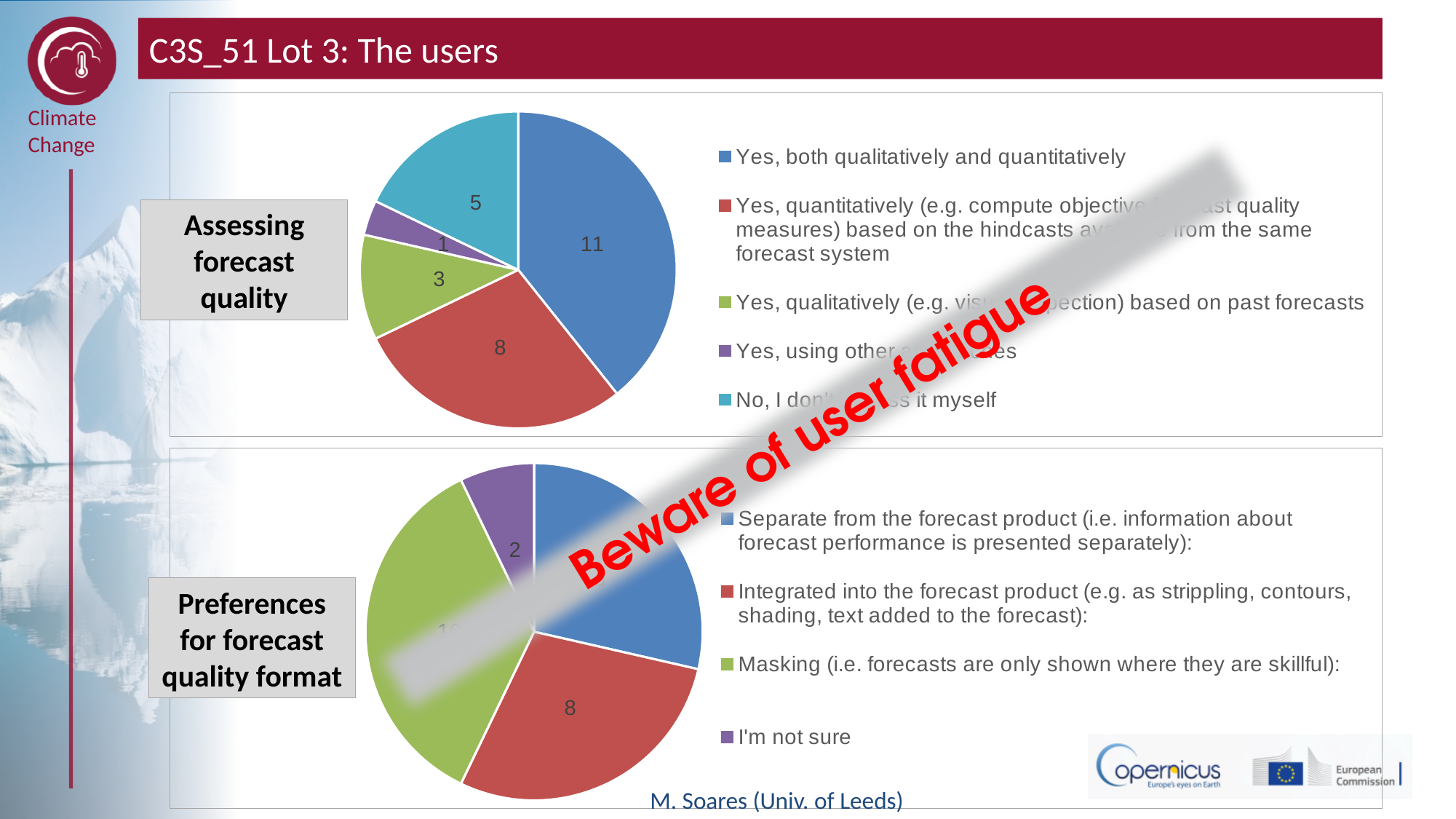

# C3S_51 Lot 3: The users

### Chart

| Category |  |
|---|---|
| Yes, both qualitatively and quantitatively | 11.0 |
| Yes, quantitatively (e.g. compute objective forecast quality measures) based on the hindcasts available from the same forecast system | 8.0 |
| Yes, qualitatively (e.g. visual inspection) based on past forecasts | 3.0 |
| Yes, using other approaches | 1.0 |
| No, I don't assess it myself | 5.0 |
Assessing forecast quality
Beware of user fatigue

### Chart

| Category |  |
|---|---|
| Separate from the forecast product (i.e. information about forecast performance is presented separately): | 8.0 |
| Integrated into the forecast product (e.g. as strippling, contours, shading, text added to the forecast):  | 8.0 |
| Masking (i.e. forecasts are only shown where they are skillful):            | 10.0 |
| I'm not sure | 2.0 |
Preferences for forecast quality format
M. Soares (Univ. of Leeds)